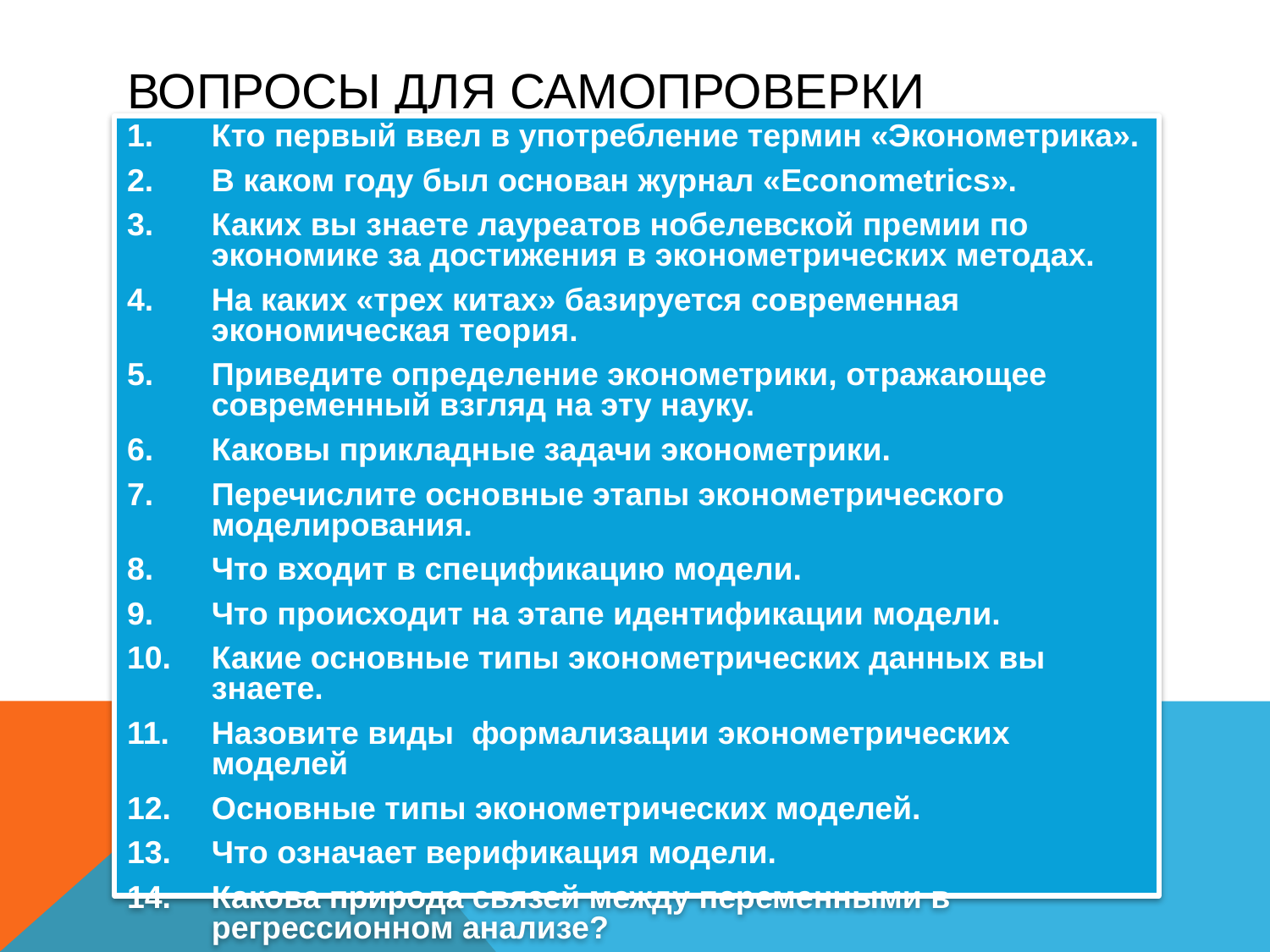

# Вопросы для самопроверки
Кто первый ввел в употребление термин «Эконометрика».
В каком году был основан журнал «Eсonometrics».
Каких вы знаете лауреатов нобелевской премии по экономике за достижения в эконометрических методах.
На каких «трех китах» базируется современная экономическая теория.
Приведите определение эконометрики, отражающее современный взгляд на эту науку.
Каковы прикладные задачи эконометрики.
Перечислите основные этапы эконометрического моделирования.
Что входит в спецификацию модели.
Что происходит на этапе идентификации модели.
Какие основные типы эконометрических данных вы знаете.
Назовите виды  формализации эконометрических моделей
Основные типы эконометрических моделей.
Что означает верификация модели.
Какова природа связей между переменными в регрессионном анализе?